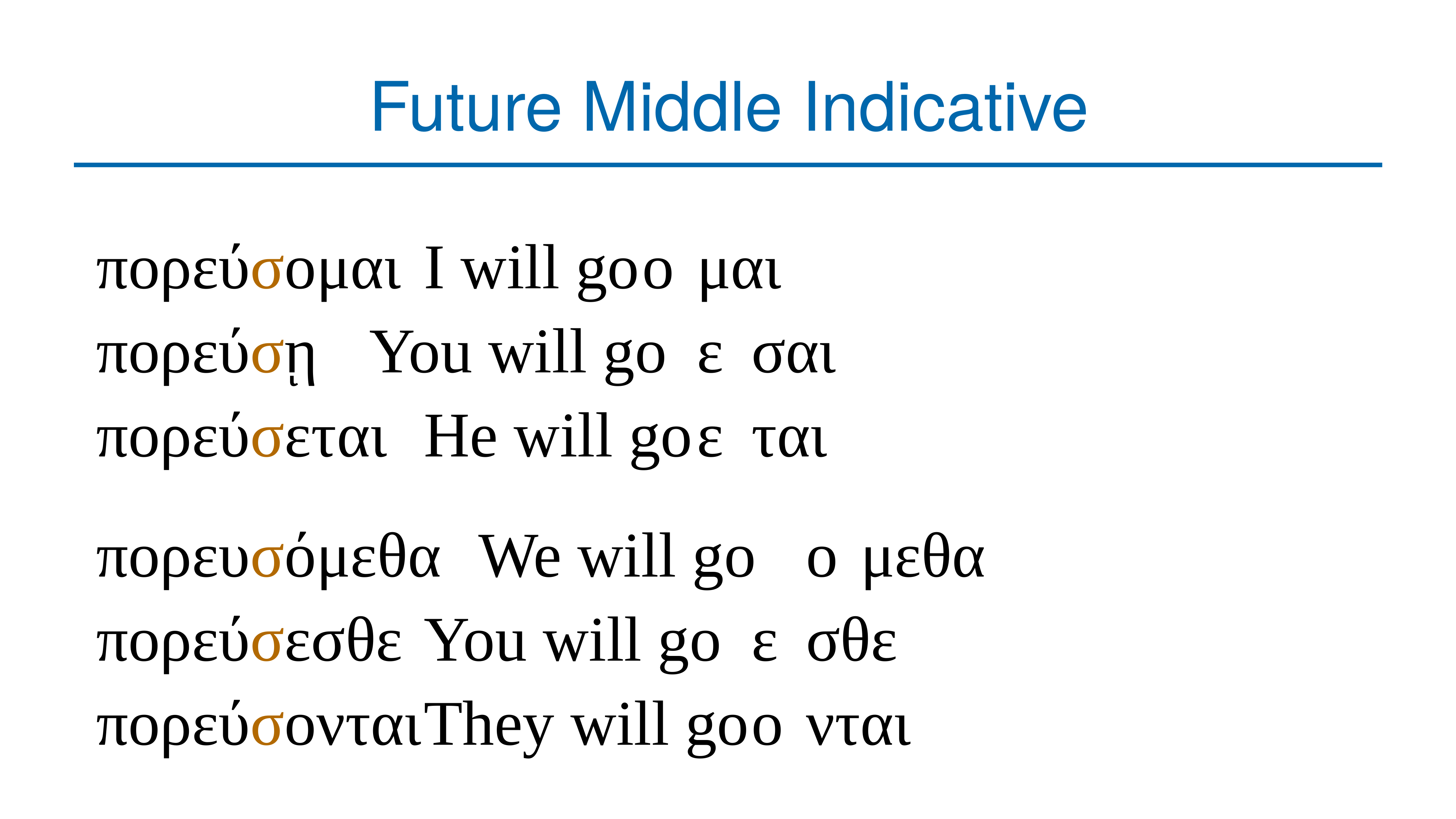

# Future Middle Indicative
πορεύσομαι	I will go	ο	μαι
πορεύσῃ	You will go	ε	σαι
πορεύσεται	He will go	ε	ται
πορευσόμεθα	We will go	ο	μεθα
πορεύσεσθε	You will go	ε	σθε
πορεύσονται	They will go	ο	νται